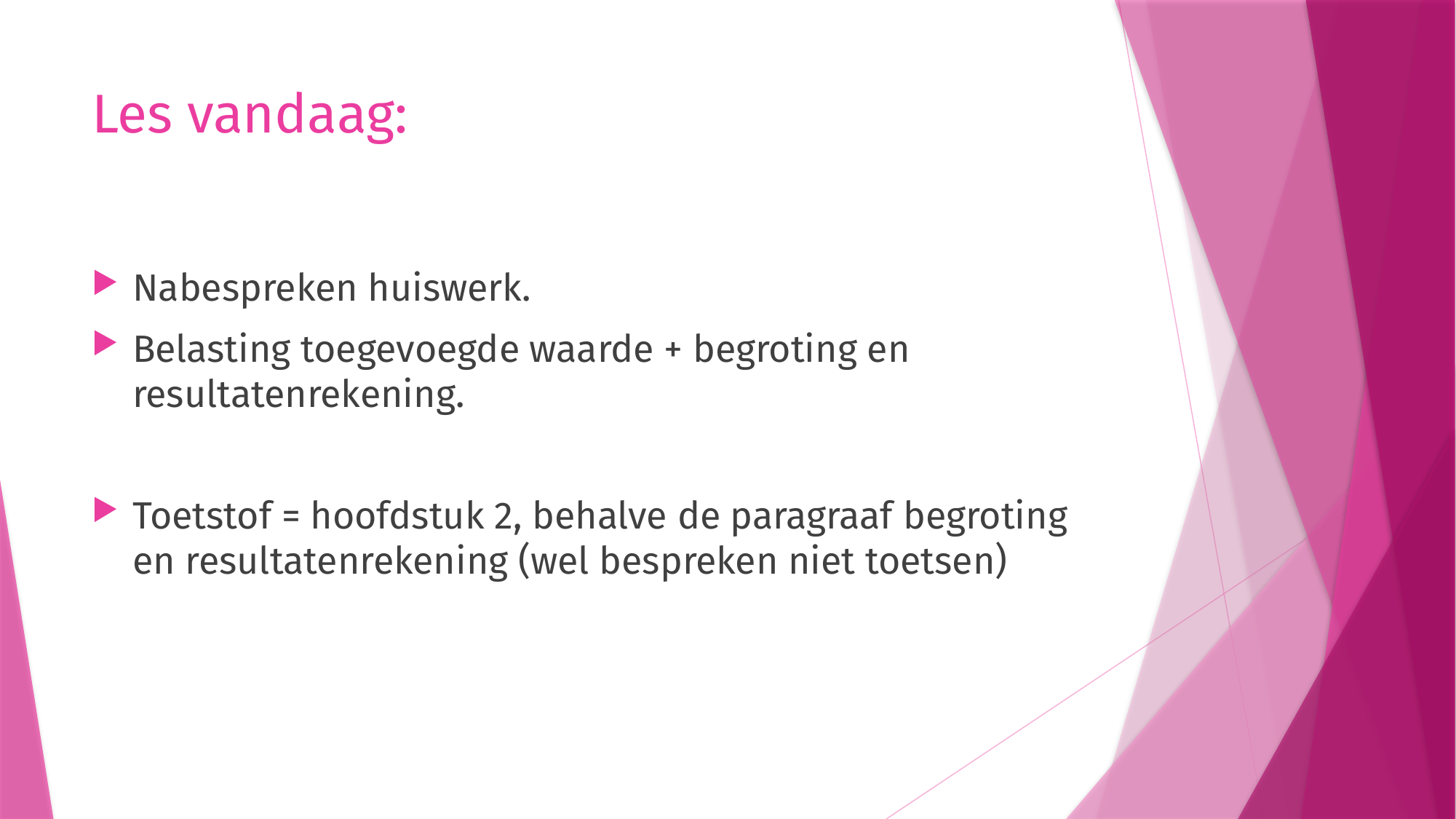

# Les vandaag:
Nabespreken huiswerk.
Belasting toegevoegde waarde + begroting en resultatenrekening.

Toetstof = hoofdstuk 2, behalve de paragraaf begroting en resultatenrekening (wel bespreken niet toetsen)